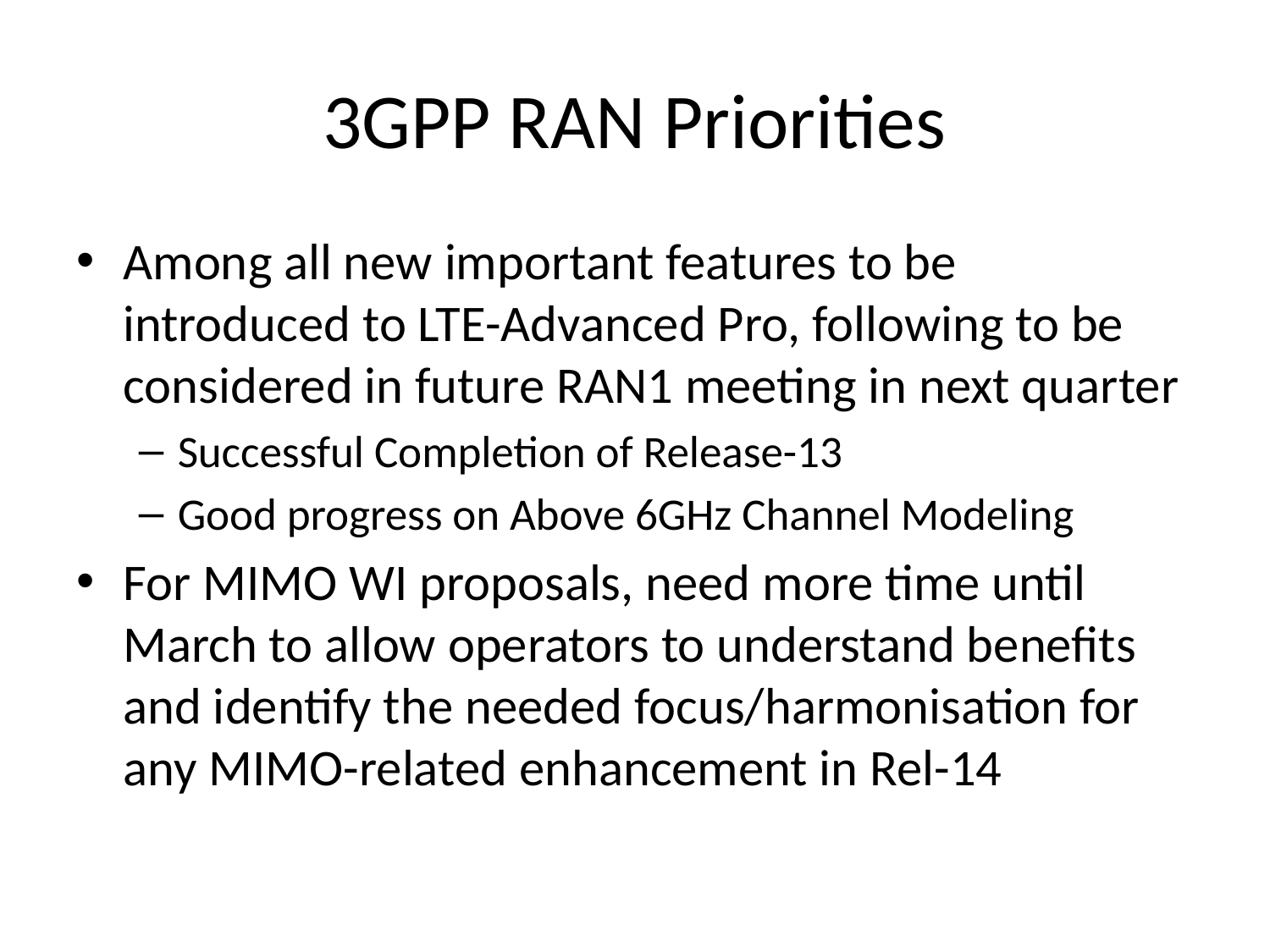

# 3GPP RAN Priorities
Among all new important features to be introduced to LTE-Advanced Pro, following to be considered in future RAN1 meeting in next quarter
Successful Completion of Release-13
Good progress on Above 6GHz Channel Modeling
For MIMO WI proposals, need more time until March to allow operators to understand benefits and identify the needed focus/harmonisation for any MIMO-related enhancement in Rel-14